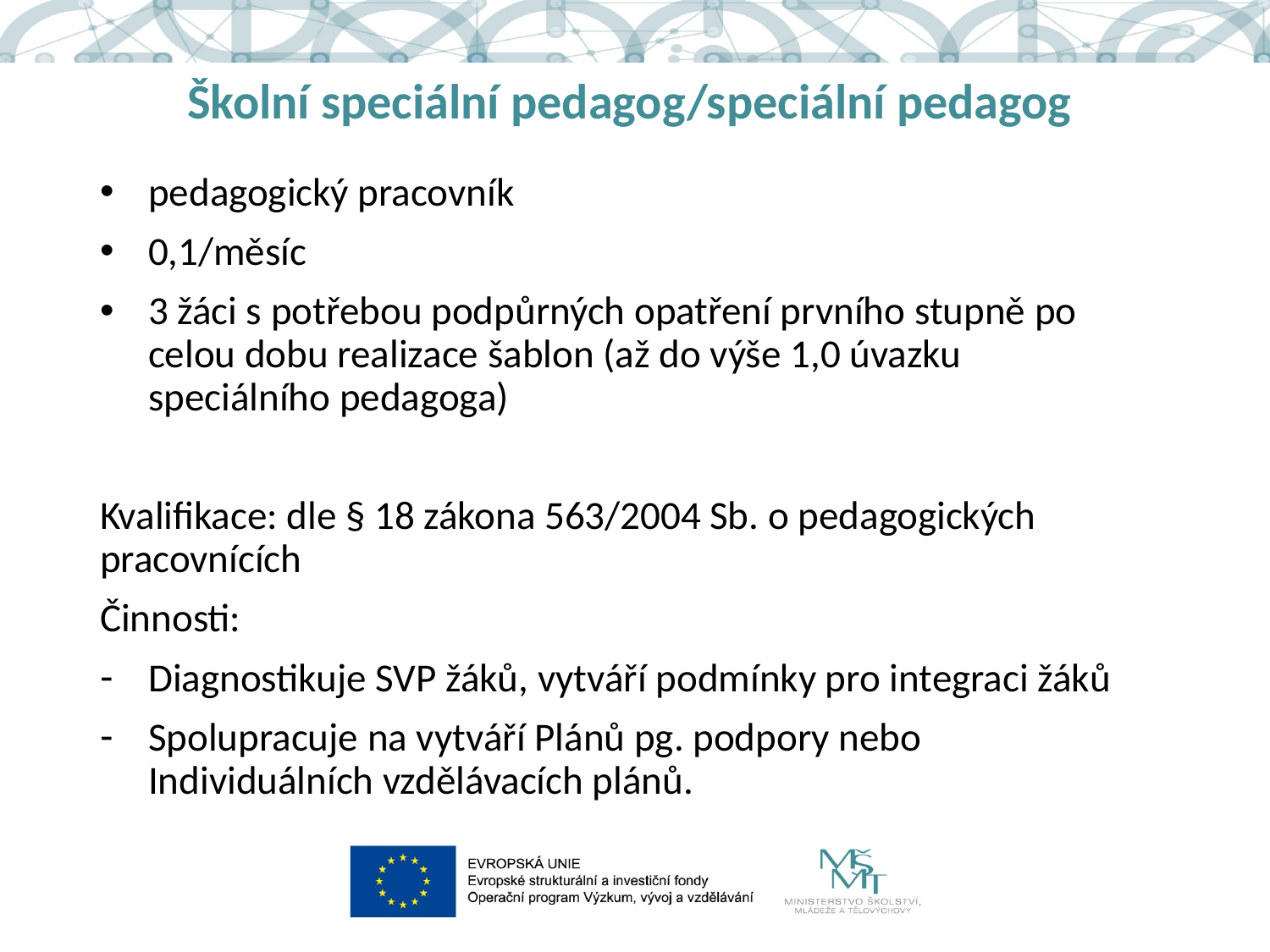

# Školní speciální pedagog/speciální pedagog
pedagogický pracovník
0,1/měsíc
3 žáci s potřebou podpůrných opatření prvního stupně po celou dobu realizace šablon (až do výše 1,0 úvazku speciálního pedagoga)

Kvalifikace: dle § 18 zákona 563/2004 Sb. o pedagogických pracovnících
Činnosti:
Diagnostikuje SVP žáků, vytváří podmínky pro integraci žáků
Spolupracuje na vytváří Plánů pg. podpory nebo Individuálních vzdělávacích plánů.